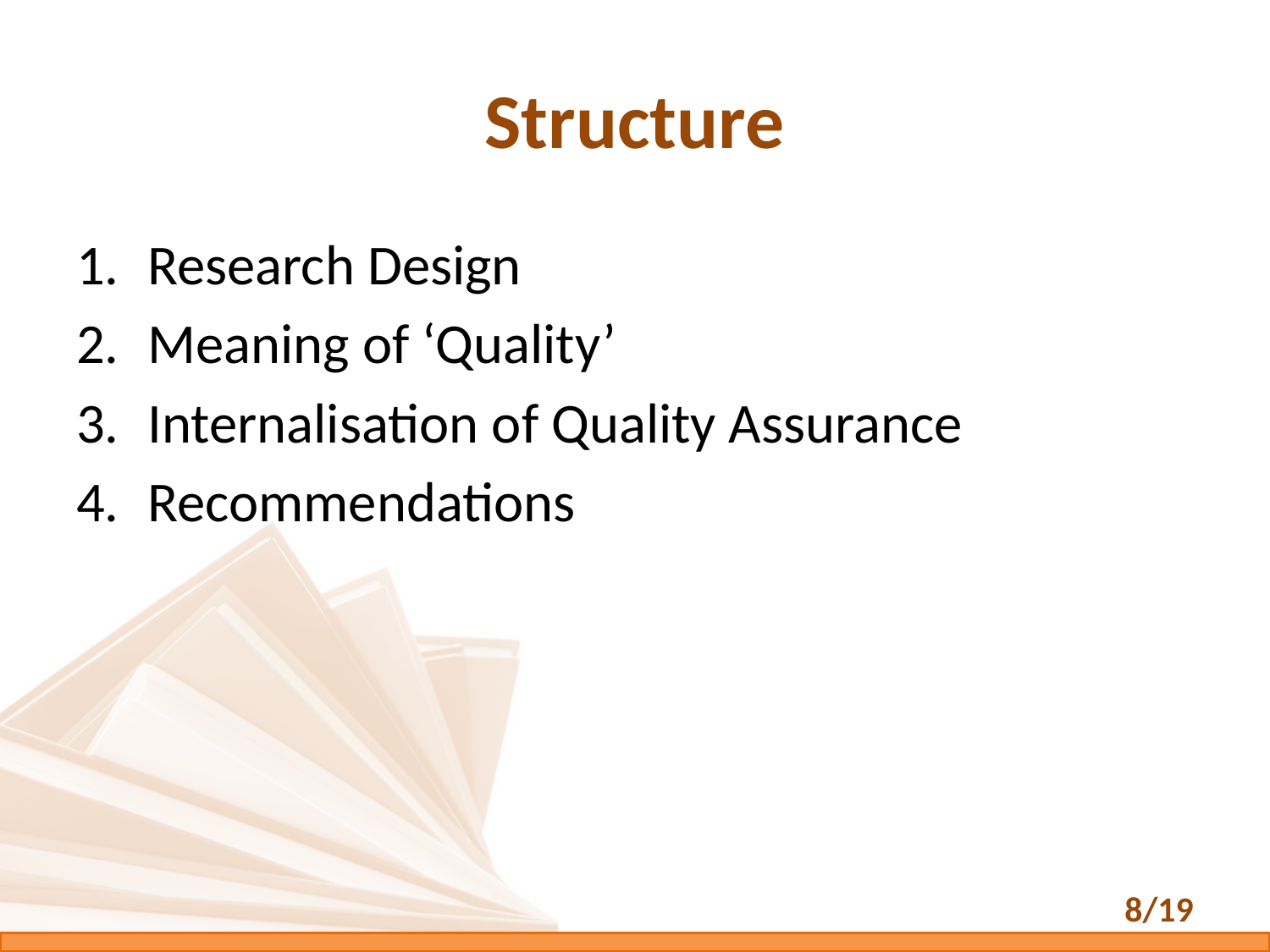

# Structure
Research Design
Meaning of ‘Quality’
Internalisation of Quality Assurance
Recommendations
8